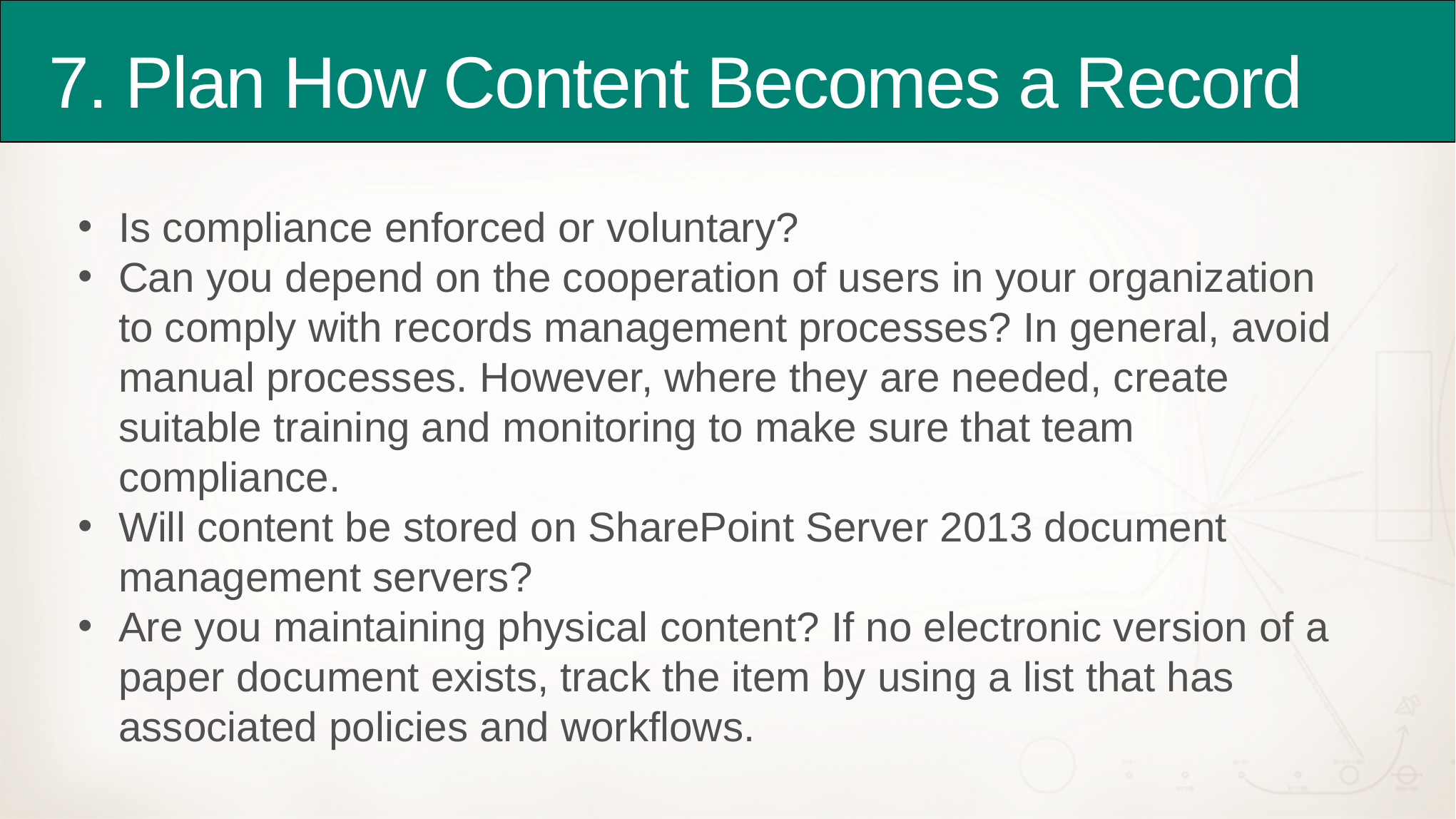

# 7. Plan How Content Becomes a Record
Is compliance enforced or voluntary?
Can you depend on the cooperation of users in your organization to comply with records management processes? In general, avoid manual processes. However, where they are needed, create suitable training and monitoring to make sure that team compliance.
Will content be stored on SharePoint Server 2013 document management servers?
Are you maintaining physical content? If no electronic version of a paper document exists, track the item by using a list that has associated policies and workflows.